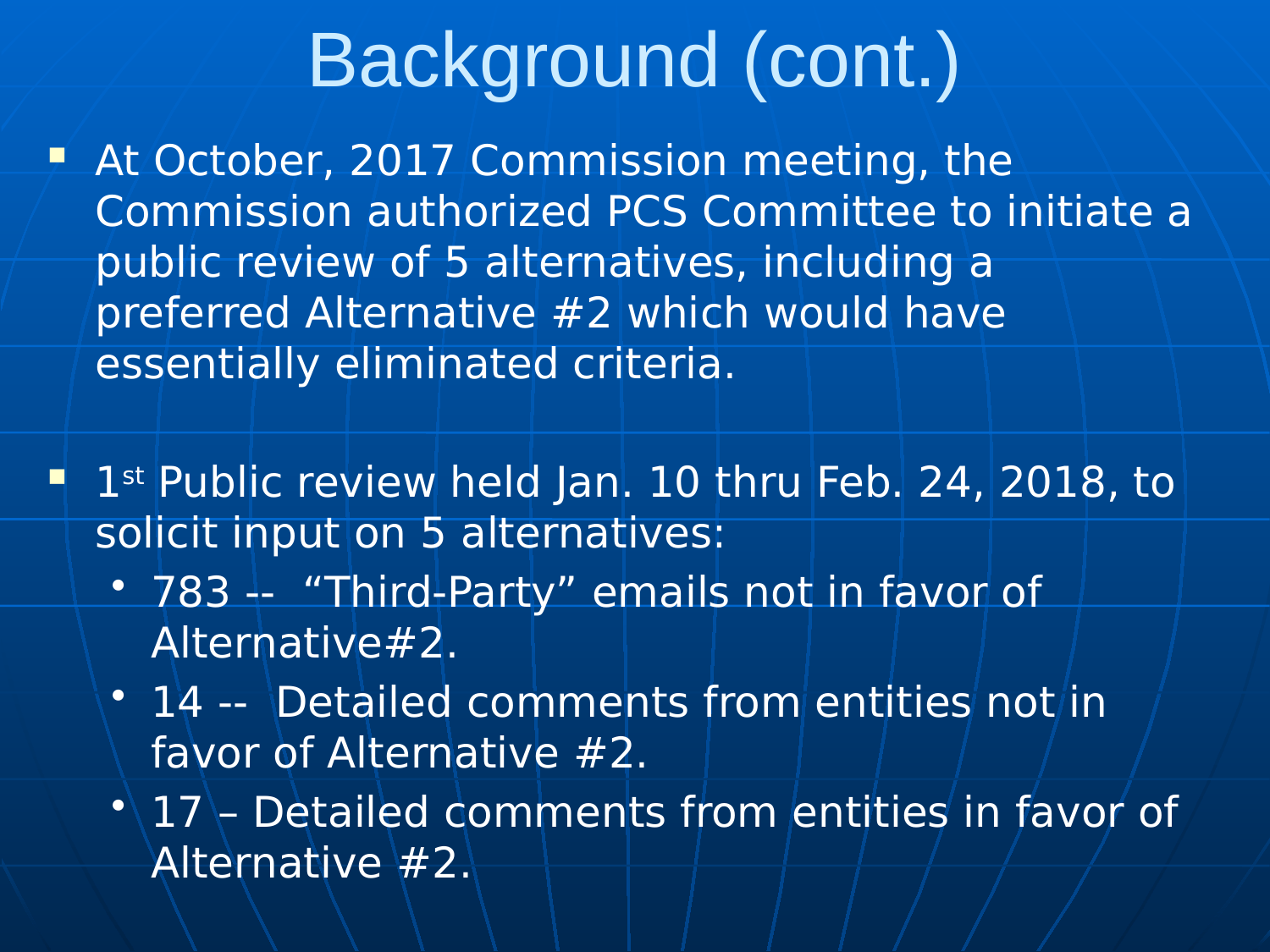

# Background (cont.)
At October, 2017 Commission meeting, the Commission authorized PCS Committee to initiate a public review of 5 alternatives, including a preferred Alternative #2 which would have essentially eliminated criteria.

1st Public review held Jan. 10 thru Feb. 24, 2018, to solicit input on 5 alternatives:
783 --  “Third-Party” emails not in favor of Alternative#2.
14 --  Detailed comments from entities not in favor of Alternative #2.
17 – Detailed comments from entities in favor of Alternative #2.